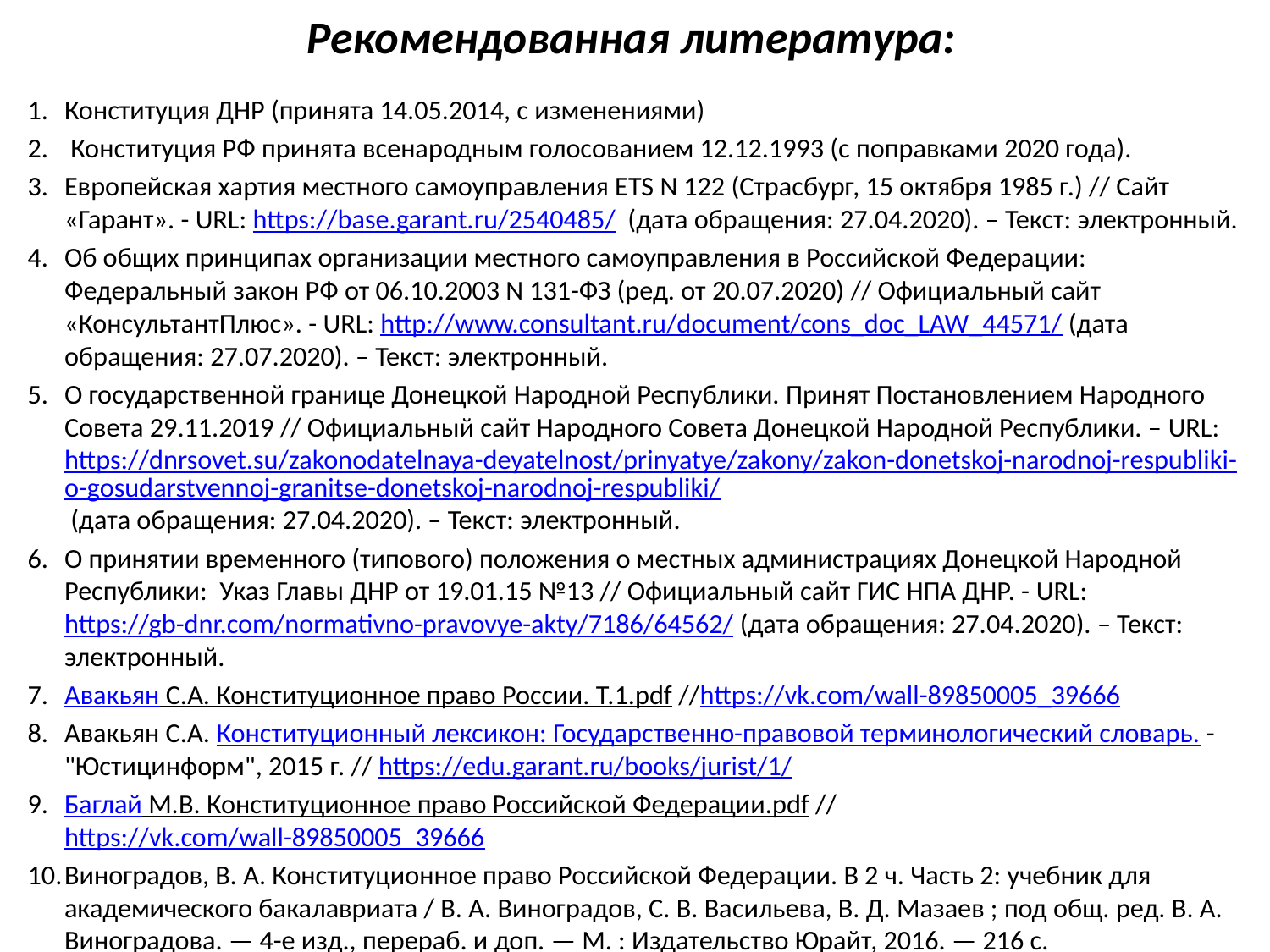

# Рекомендованная литература:
Конституция ДНР (принята 14.05.2014, с изменениями)
 Конституция РФ принята всенародным голосованием 12.12.1993 (с поправками 2020 года).
Европейская хартия местного самоуправления ETS N 122 (Страсбург, 15 октября 1985 г.) // Сайт «Гарант». - URL: https://base.garant.ru/2540485/  (дата обращения: 27.04.2020). – Текст: электронный.
Об общих принципах организации местного самоуправления в Российской Федерации: Федеральный закон РФ от 06.10.2003 N 131-ФЗ (ред. от 20.07.2020) // Официальный сайт «КонсультантПлюс». - URL: http://www.consultant.ru/document/cons_doc_LAW_44571/ (дата обращения: 27.07.2020). – Текст: электронный.
О государственной границе Донецкой Народной Республики. Принят Постановлением Народного Совета 29.11.2019 // Официальный сайт Народного Совета Донецкой Народной Республики. – URL: https://dnrsovet.su/zakonodatelnaya-deyatelnost/prinyatye/zakony/zakon-donetskoj-narodnoj-respubliki-o-gosudarstvennoj-granitse-donetskoj-narodnoj-respubliki/ (дата обращения: 27.04.2020). – Текст: электронный.
О принятии временного (типового) положения о местных администрациях Донецкой Народной Республики:  Указ Главы ДНР от 19.01.15 №13 // Официальный сайт ГИС НПА ДНР. - URL: https://gb-dnr.com/normativno-pravovye-akty/7186/64562/ (дата обращения: 27.04.2020). – Текст: электронный.
Авакьян С.А. Конституционное право России. Т.1.pdf //https://vk.com/wall-89850005_39666
Авакьян С.А. Конституционный лексикон: Государственно-правовой терминологический словарь. - "Юстицинформ", 2015 г. // https://edu.garant.ru/books/jurist/1/
Баглай М.В. Конституционное право Российской Федерации.pdf //https://vk.com/wall-89850005_39666
Виноградов, В. А. Конституционное право Российской Федерации. В 2 ч. Часть 2: учебник для академического бакалавриата / В. А. Виноградов, С. В. Васильева, В. Д. Мазаев ; под общ. ред. В. А. Виноградова. — 4-е изд., перераб. и доп. — М. : Издательство Юрайт, 2016. — 216 с.